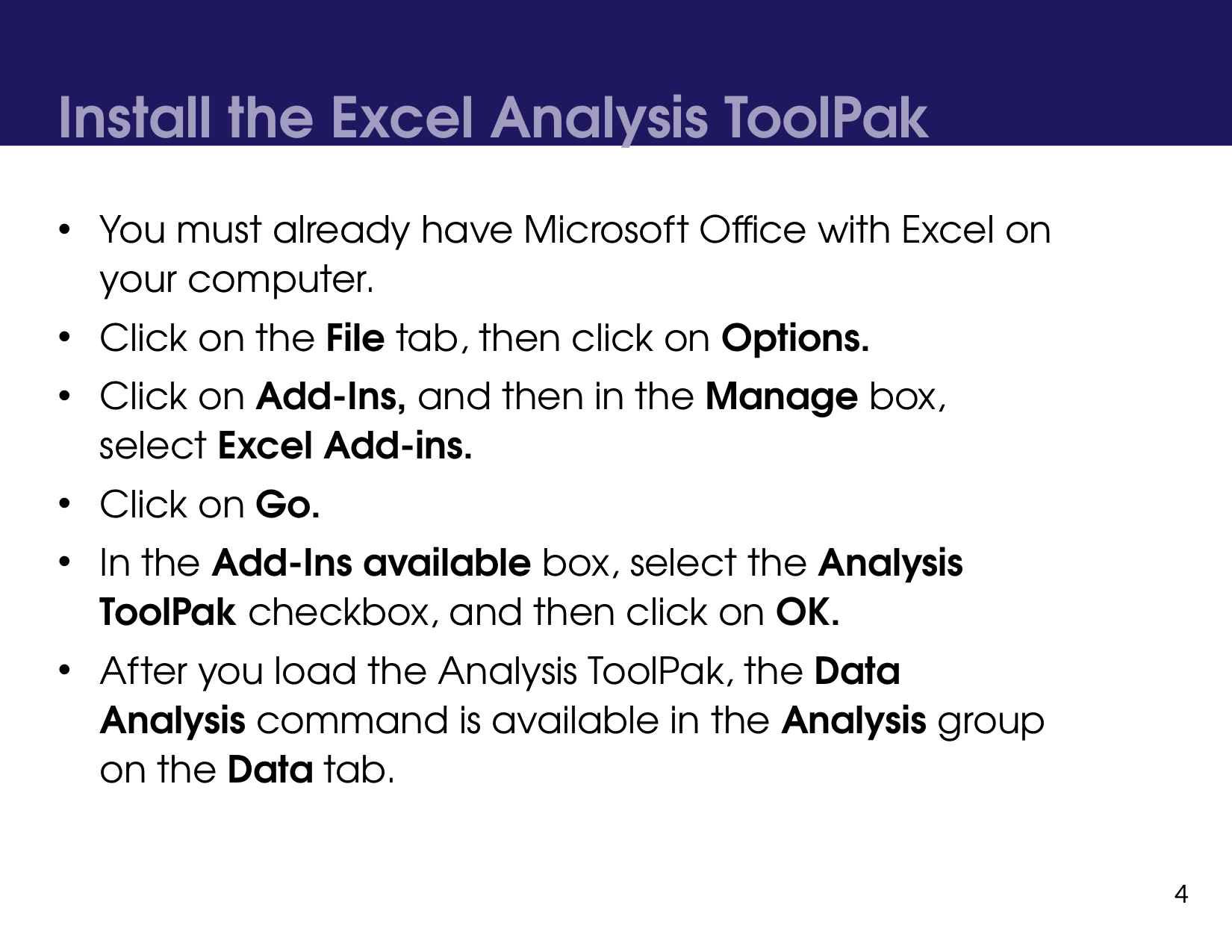

# Install the Excel Analysis ToolPak
You must already have Microsoft Office with Excel on your computer.
Click on the File tab, then click on Options.
Click on Add-Ins, and then in the Manage box, select Excel Add-ins.
Click on Go.
In the Add-Ins available box, select the Analysis ToolPak checkbox, and then click on OK.
After you load the Analysis ToolPak, the Data Analysis command is available in the Analysis group on the Data tab.
4